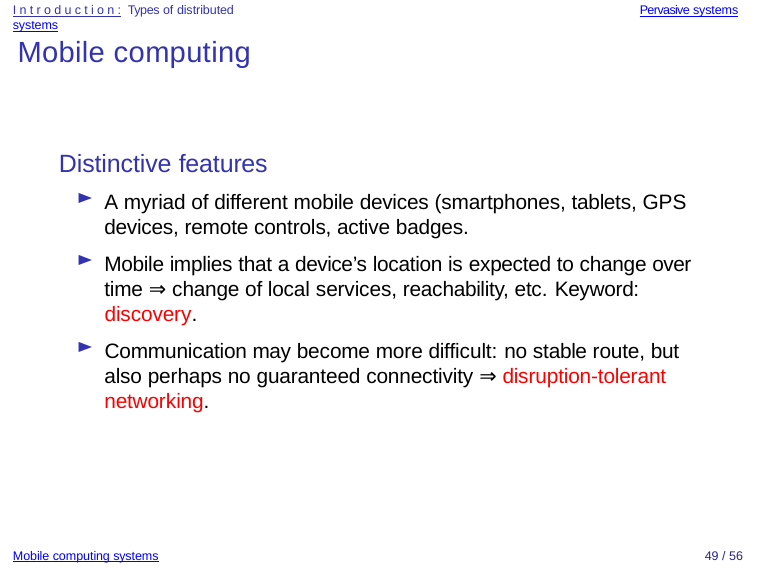

Introduction: Types of distributed systems
Pervasive systems
Mobile computing
Distinctive features
A myriad of different mobile devices (smartphones, tablets, GPS  devices, remote controls, active badges.
Mobile implies that a device’s location is expected to change over
time ⇒ change of local services, reachability, etc. Keyword:
discovery.
Communication may become more difficult: no stable route, but
also perhaps no guaranteed connectivity ⇒ disruption-tolerant  networking.
Mobile computing systems
49 / 56